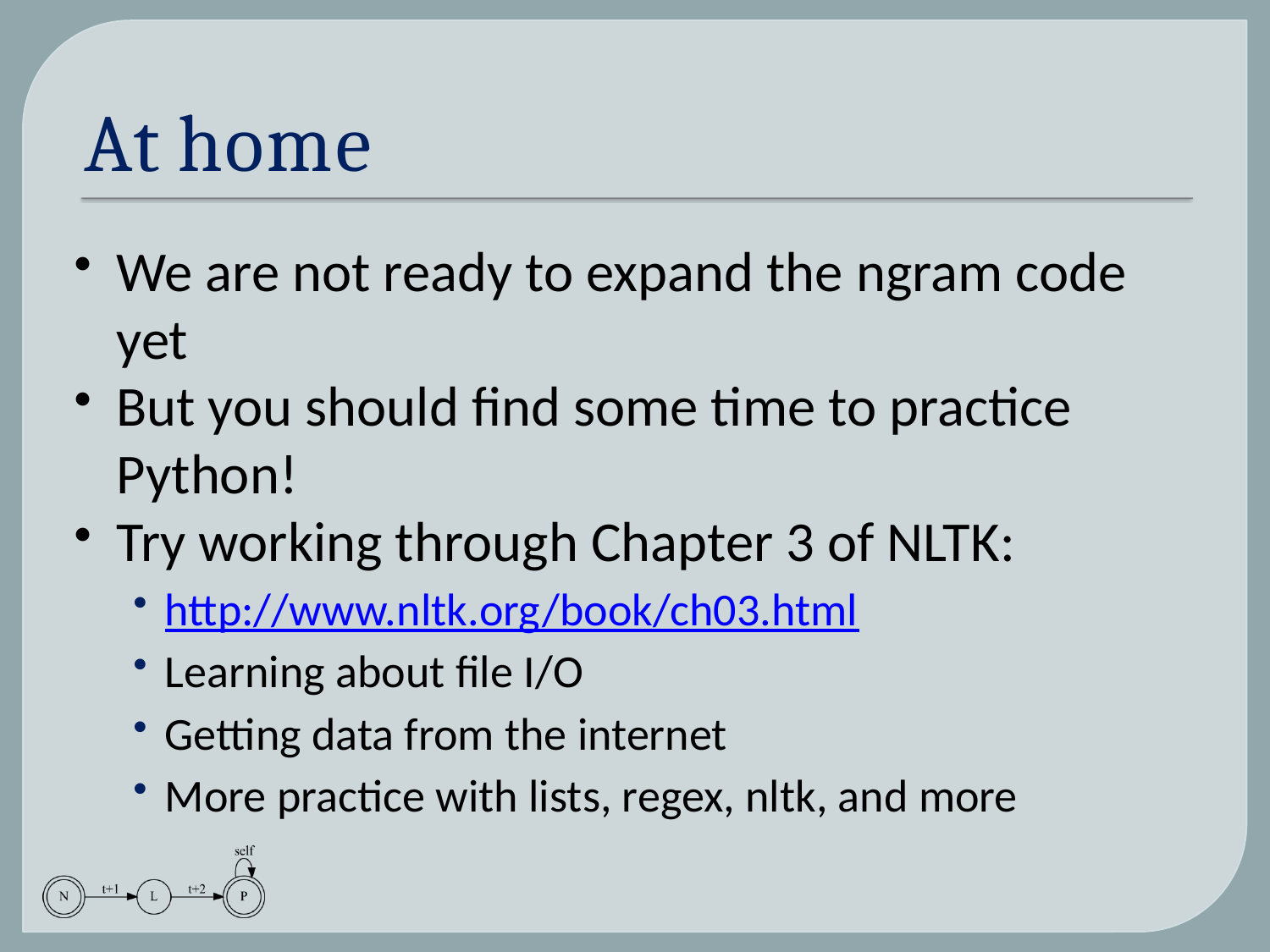

# At home
We are not ready to expand the ngram code yet
But you should find some time to practice Python!
Try working through Chapter 3 of NLTK:
http://www.nltk.org/book/ch03.html
Learning about file I/O
Getting data from the internet
More practice with lists, regex, nltk, and more